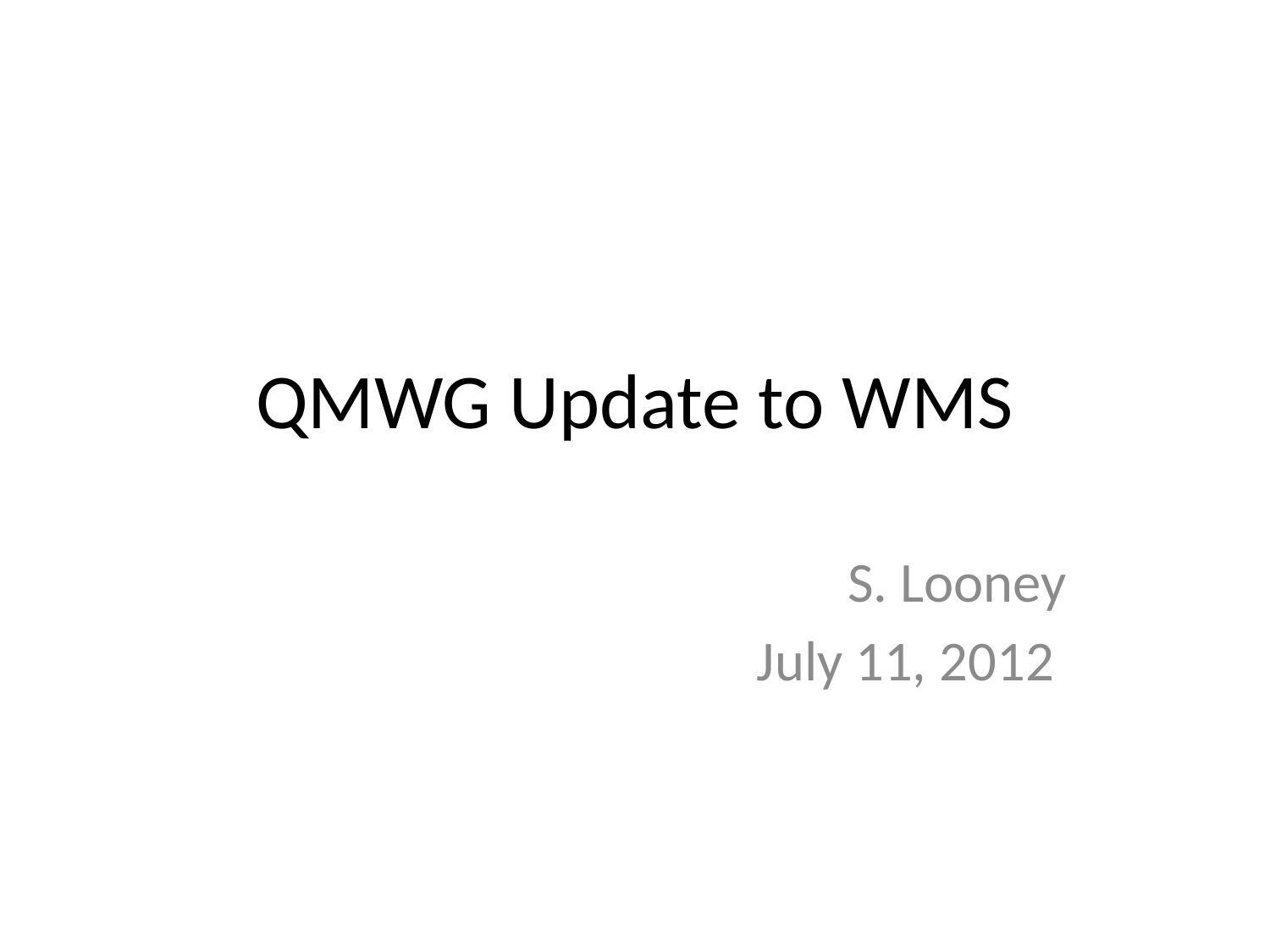

# QMWG Update to WMS
S. Looney
July 11, 2012